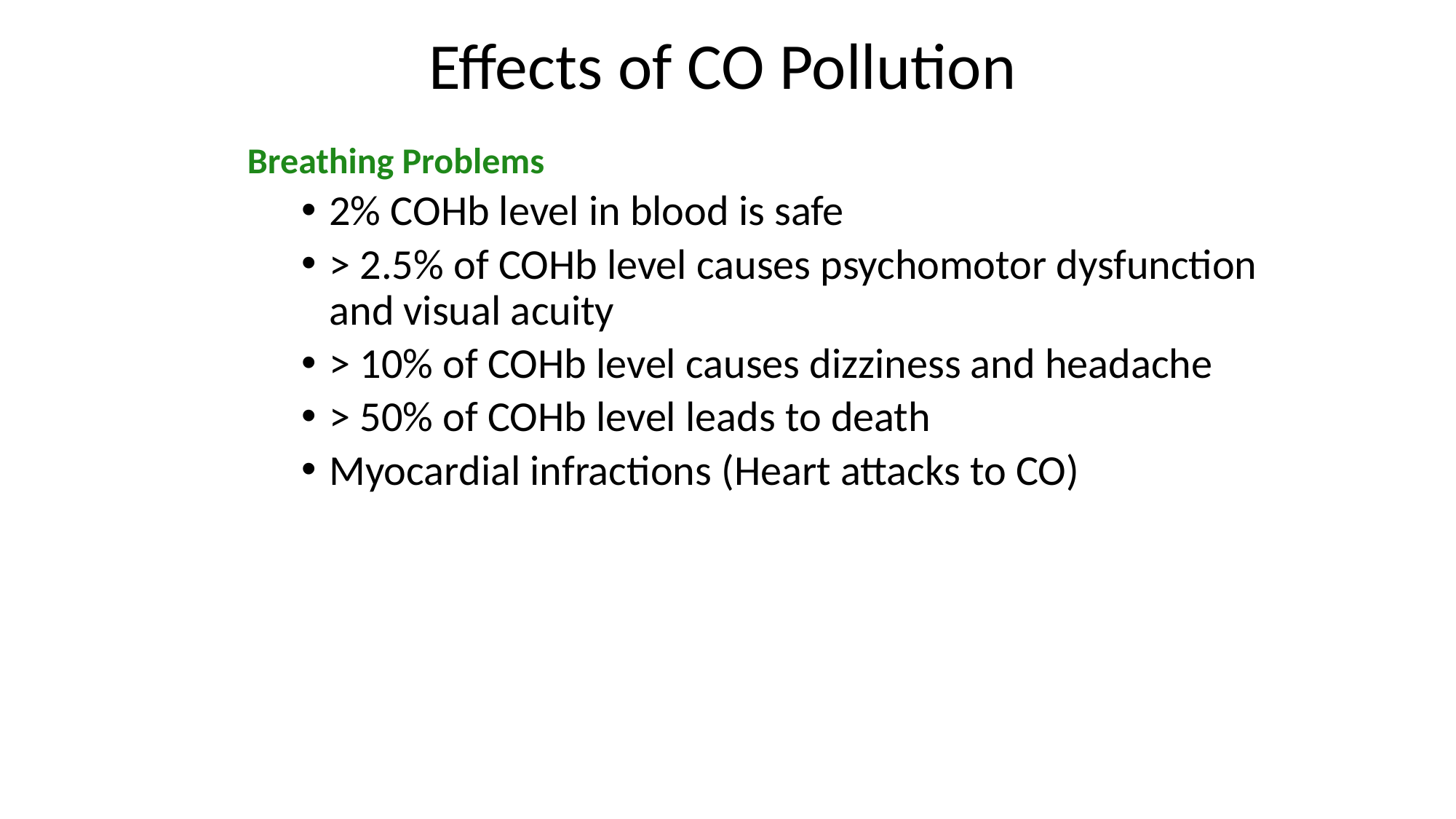

# Effects of CO Pollution
Breathing Problems
2% COHb level in blood is safe
˃ 2.5% of COHb level causes psychomotor dysfunction and visual acuity
˃ 10% of COHb level causes dizziness and headache
˃ 50% of COHb level leads to death
Myocardial infractions (Heart attacks to CO)